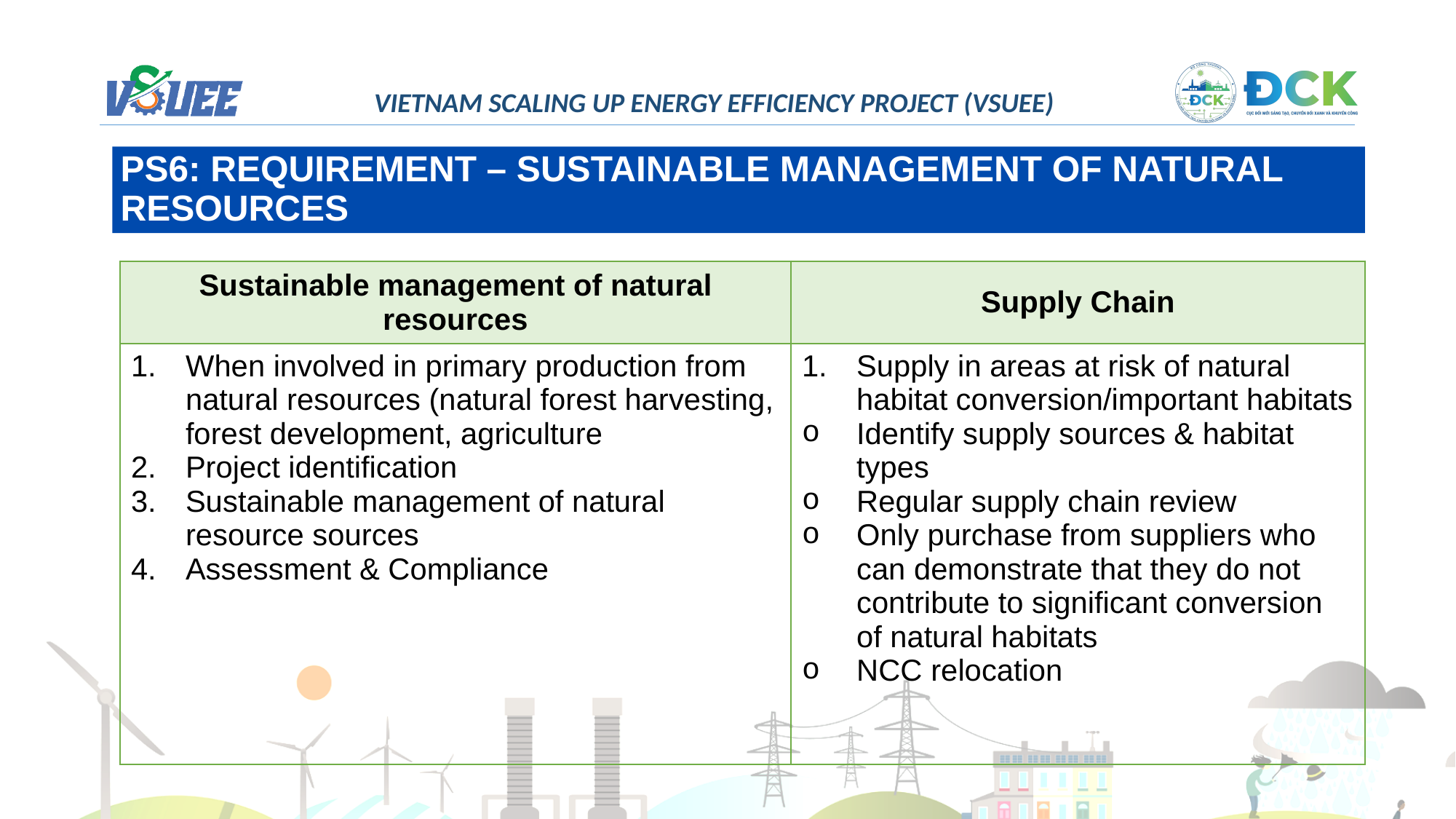

PS6: REQUIREMENT – SUSTAINABLE MANAGEMENT OF NATURAL RESOURCES
| Sustainable management of natural resources | Supply Chain |
| --- | --- |
| When involved in primary production from natural resources (natural forest harvesting, forest development, agriculture Project identification Sustainable management of natural resource sources Assessment & Compliance | Supply in areas at risk of natural habitat conversion/important habitats Identify supply sources & habitat types Regular supply chain review Only purchase from suppliers who can demonstrate that they do not contribute to significant conversion of natural habitats NCC relocation |